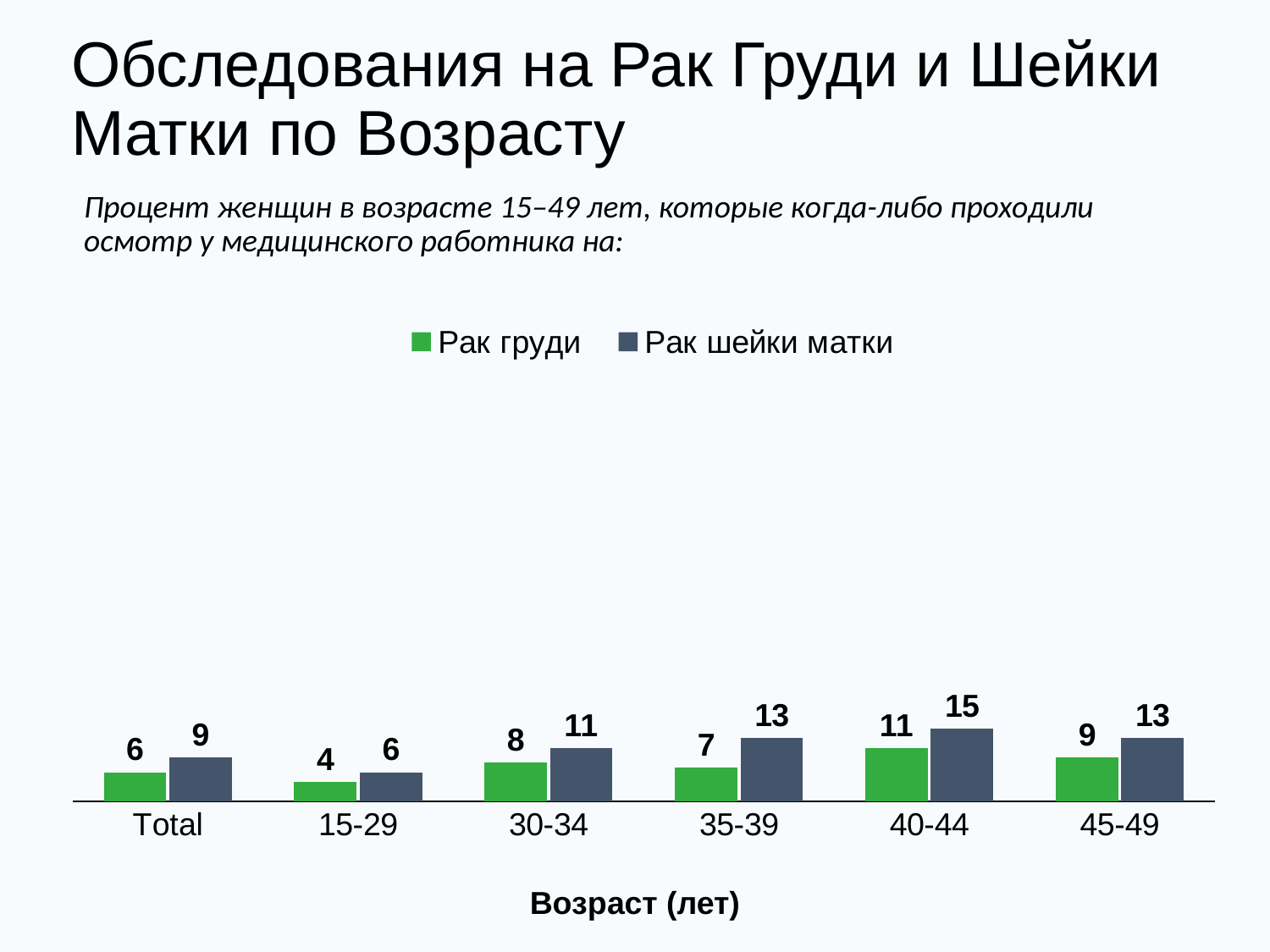

# Обследования на Рак Груди и Шейки Матки по Возрасту
Процент женщин в возрасте 15–49 лет, которые когда-либо проходили осмотр у медицинского работника на:

### Chart

| Category | Рак груди | Рак шейки матки |
|---|---|---|
| Total | 6.0 | 9.0 |
| 15-29 | 4.0 | 6.0 |
| 30-34 | 8.0 | 11.0 |
| 35-39 | 7.0 | 13.0 |
| 40-44 | 11.0 | 15.0 |
| 45-49 | 9.0 | 13.0 |
Возраст (лет)